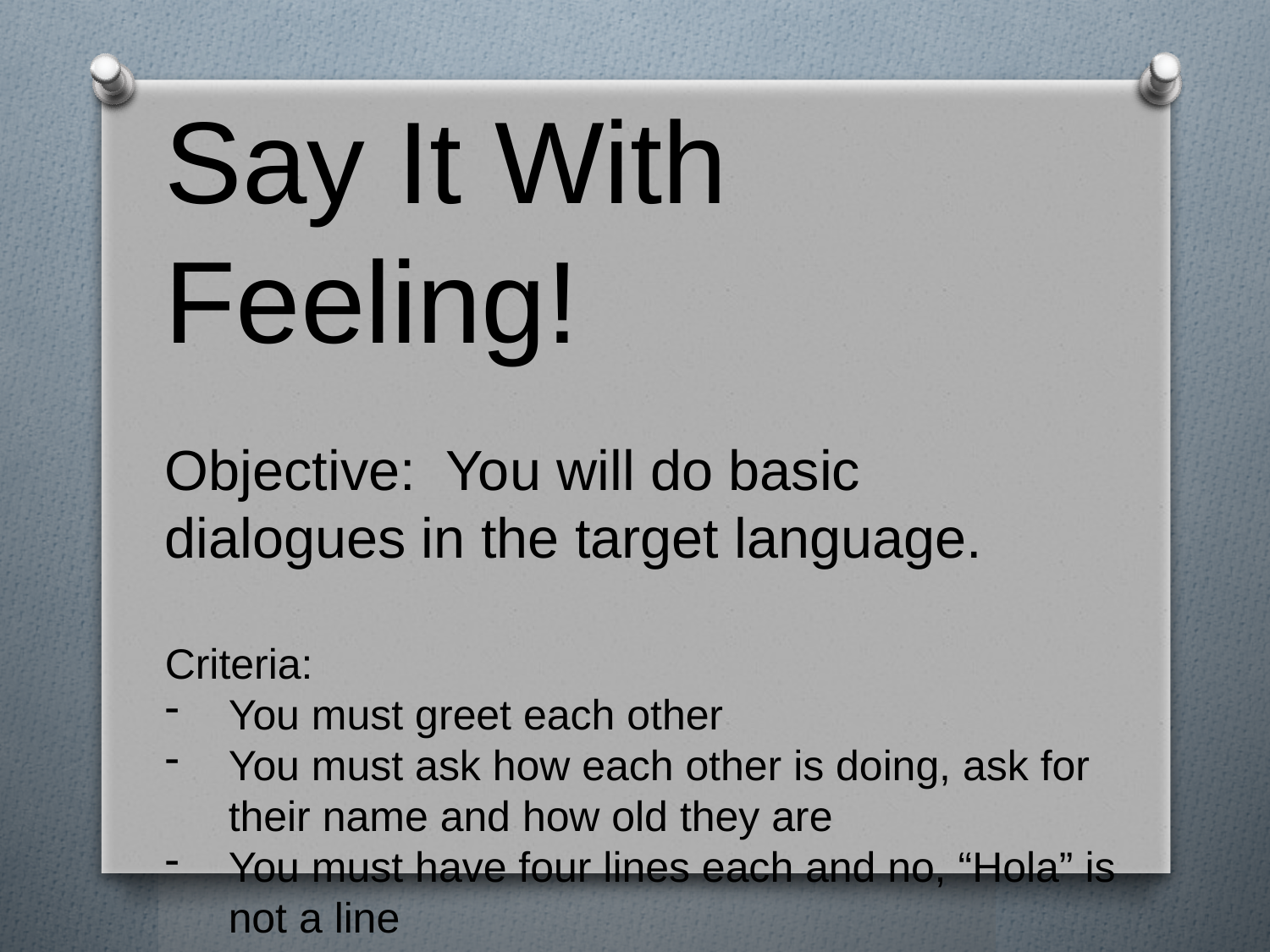

Say It With Feeling!

Objective:  You will do basic dialogues in the target language.

Criteria:
You must greet each other
You must ask how each other is doing, ask for their name and how old they are
You must have four lines each and no, “Hola” is not a line